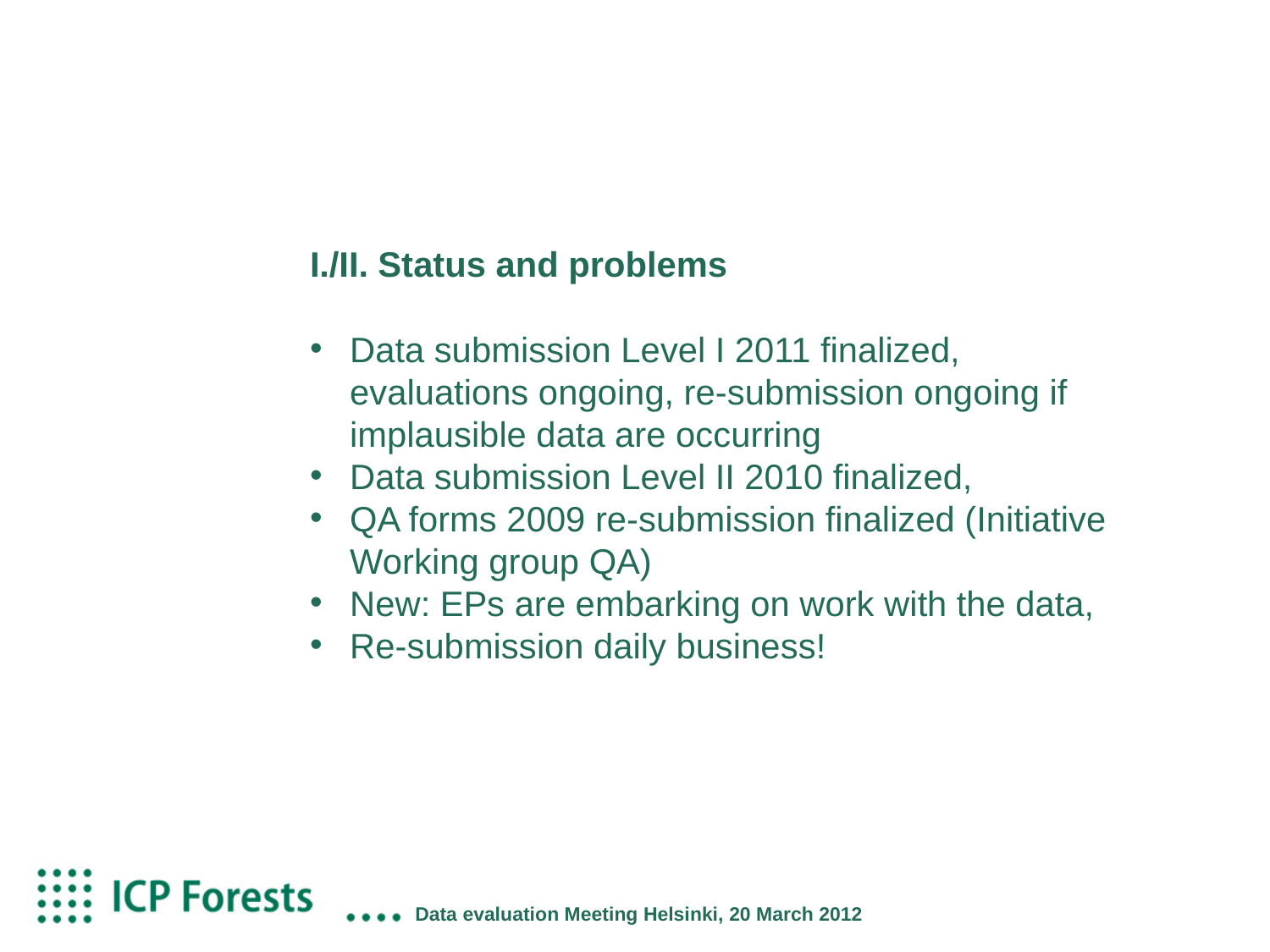

I./II. Status and problems

Data submission Level I 2011 finalized, evaluations ongoing, re-submission ongoing if implausible data are occurring
Data submission Level II 2010 finalized,
QA forms 2009 re-submission finalized (Initiative Working group QA)
New: EPs are embarking on work with the data,
Re-submission daily business!